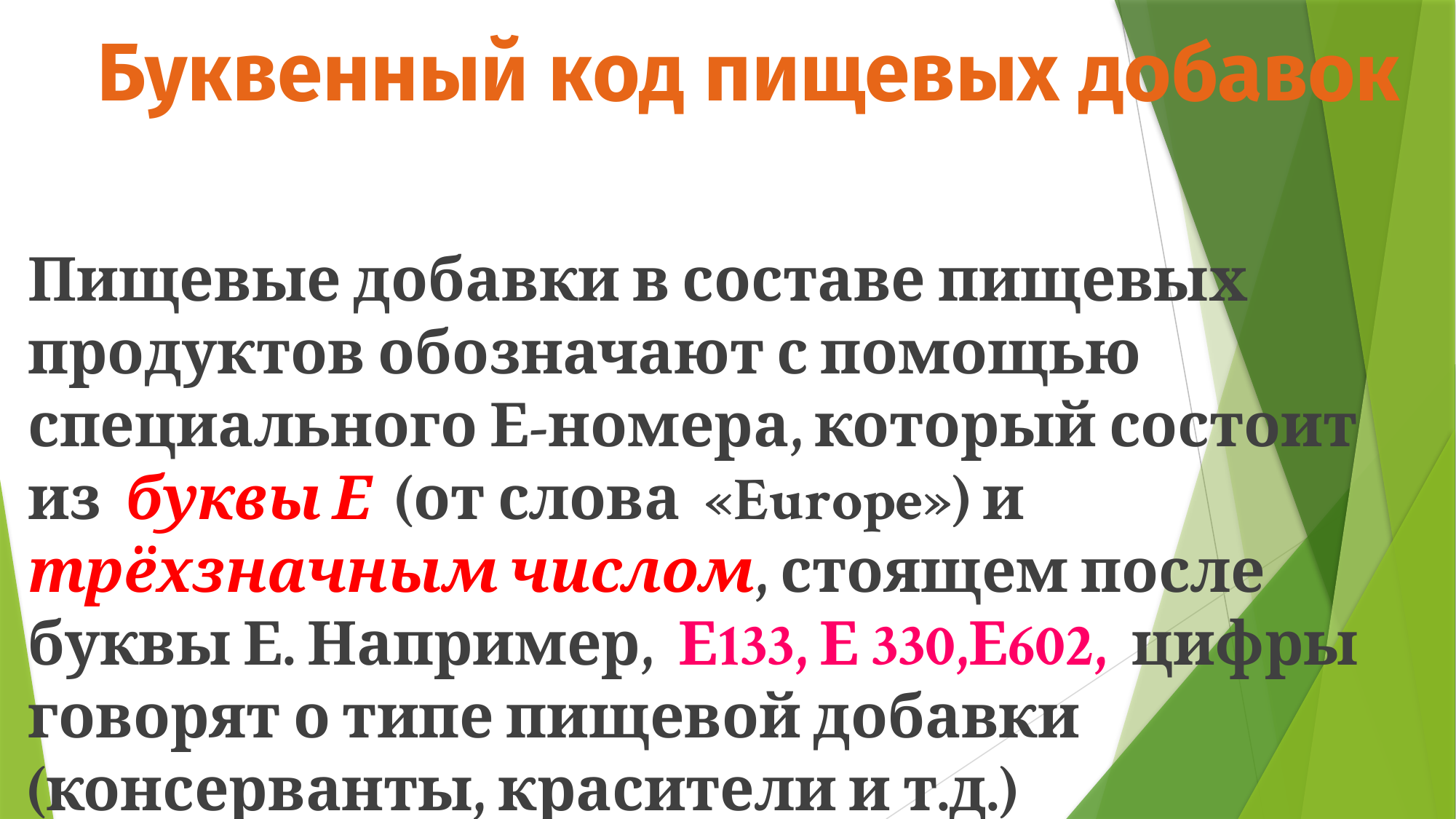

# Буквенный код пищевых добавок
Пищевые добавки в составе пищевых продуктов обозначают с помощью специального Е-номера, который состоит из  буквы Е  (от слова  «Europe») и трёхзначным числом, стоящем после буквы Е. Например,  Е133, Е 330,Е602,  цифры говорят о типе пищевой добавки (консерванты, красители и т.д.)